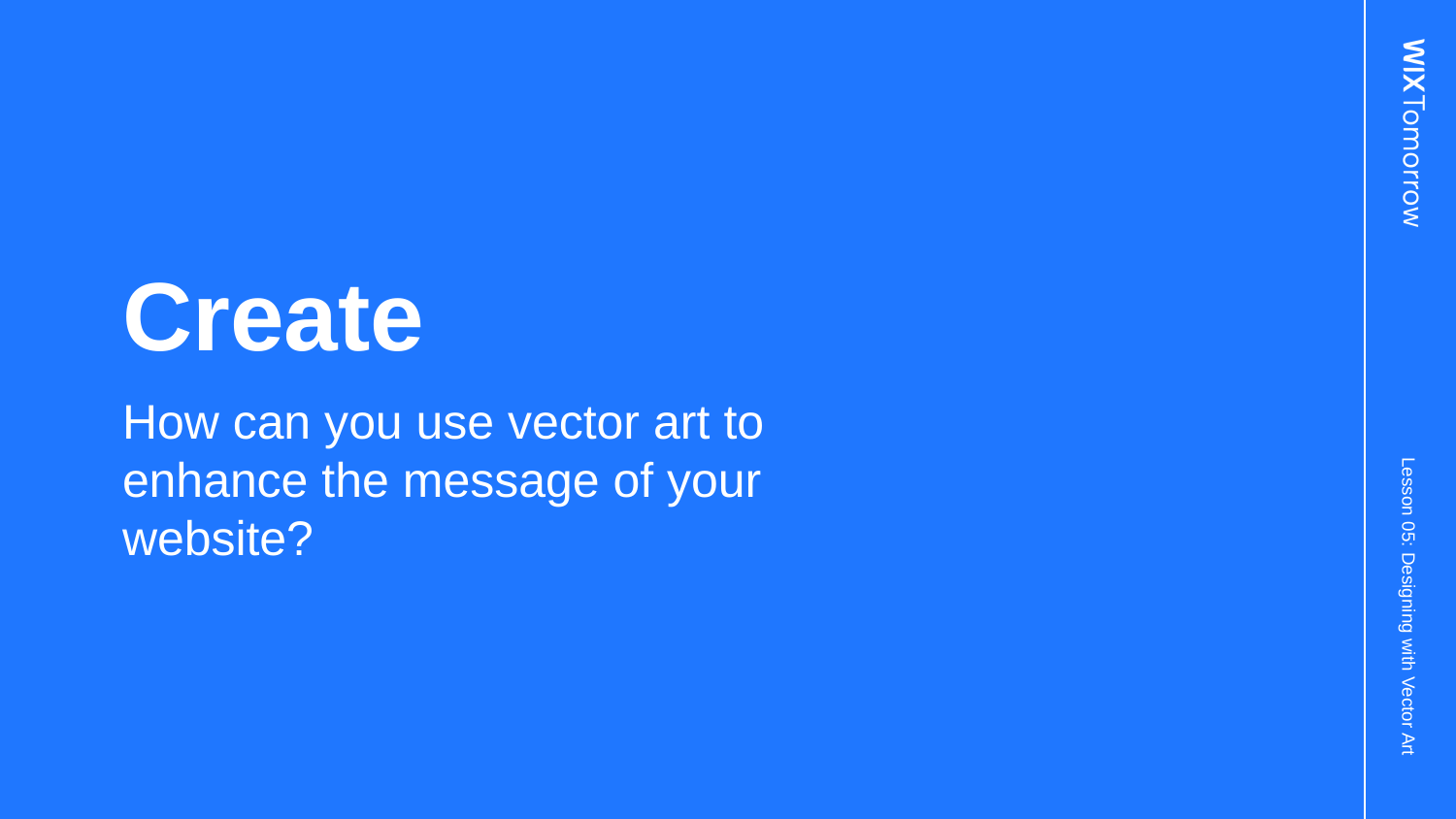

# Create
How can you use vector art to enhance the message of your website?